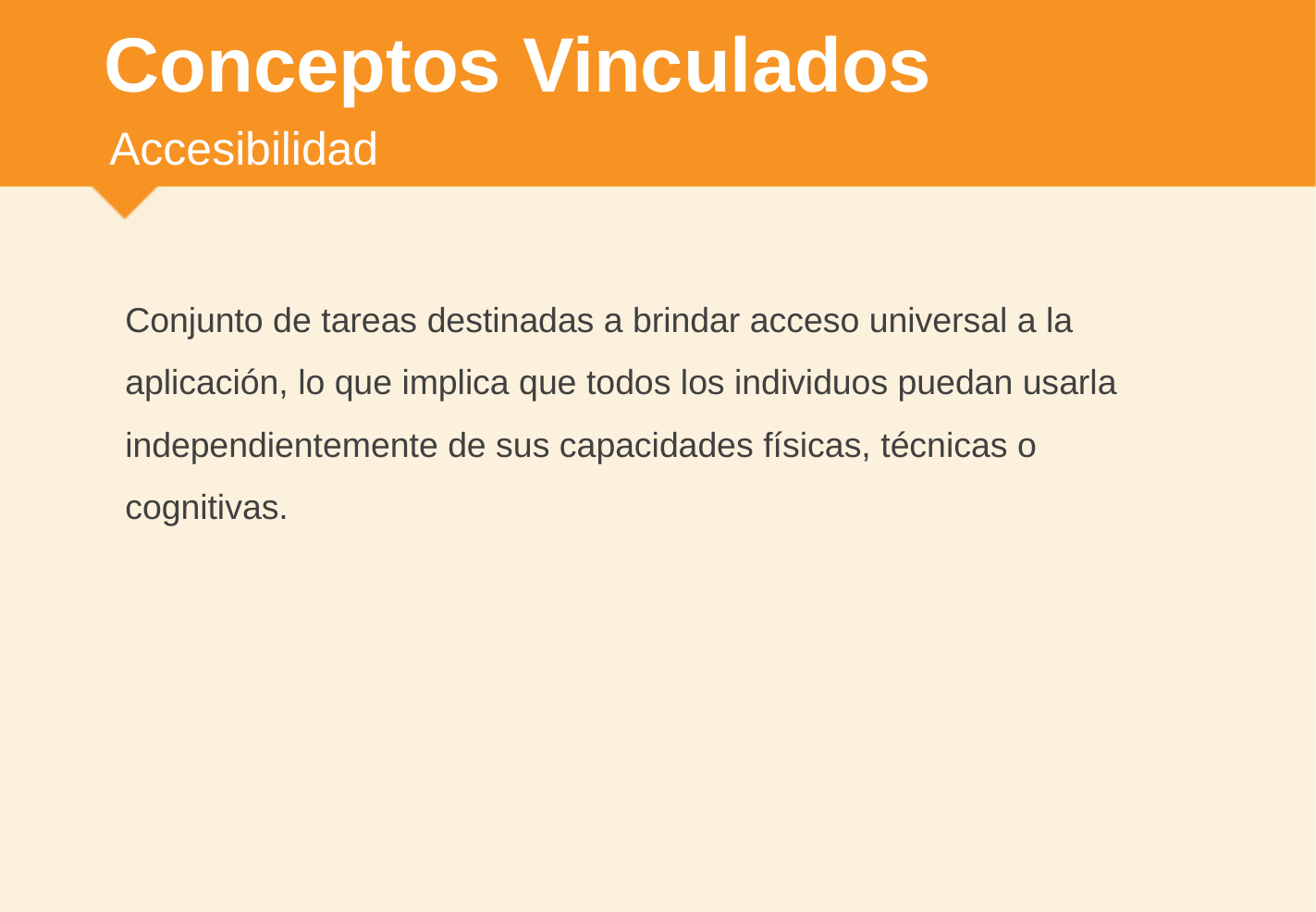

# Conceptos Vinculados
Accesibilidad
Conjunto de tareas destinadas a brindar acceso universal a la aplicación, lo que implica que todos los individuos puedan usarla independientemente de sus capacidades físicas, técnicas o cognitivas.